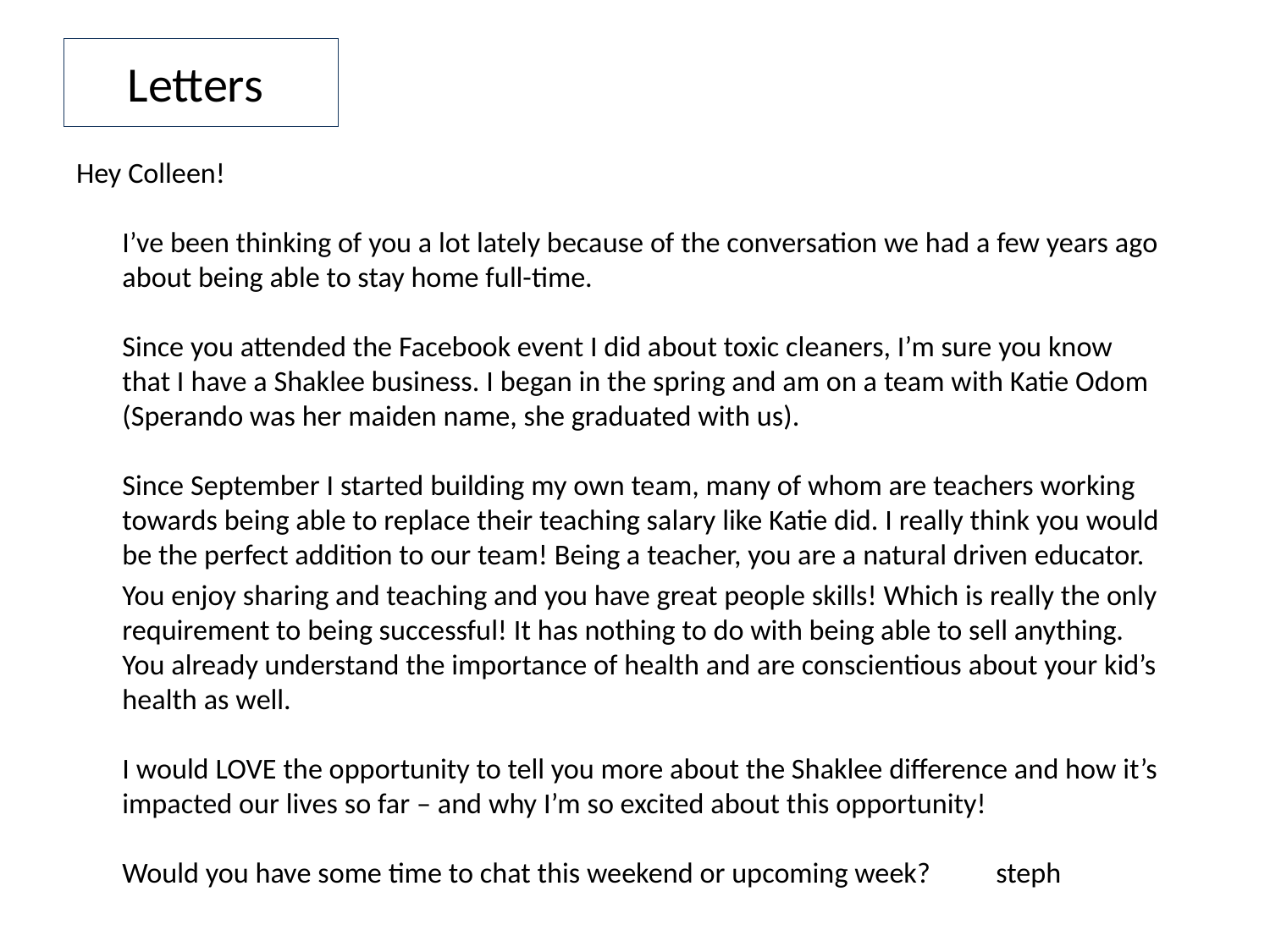

# Letters
Hey Colleen!
I’ve been thinking of you a lot lately because of the conversation we had a few years ago about being able to stay home full-time.
Since you attended the Facebook event I did about toxic cleaners, I’m sure you know that I have a Shaklee business. I began in the spring and am on a team with Katie Odom (Sperando was her maiden name, she graduated with us).
Since September I started building my own team, many of whom are teachers working towards being able to replace their teaching salary like Katie did. I really think you would be the perfect addition to our team! Being a teacher, you are a natural driven educator.
	You enjoy sharing and teaching and you have great people skills! Which is really the only requirement to being successful! It has nothing to do with being able to sell anything.
You already understand the importance of health and are conscientious about your kid’s health as well.
I would LOVE the opportunity to tell you more about the Shaklee difference and how it’s impacted our lives so far – and why I’m so excited about this opportunity!
Would you have some time to chat this weekend or upcoming week?          steph